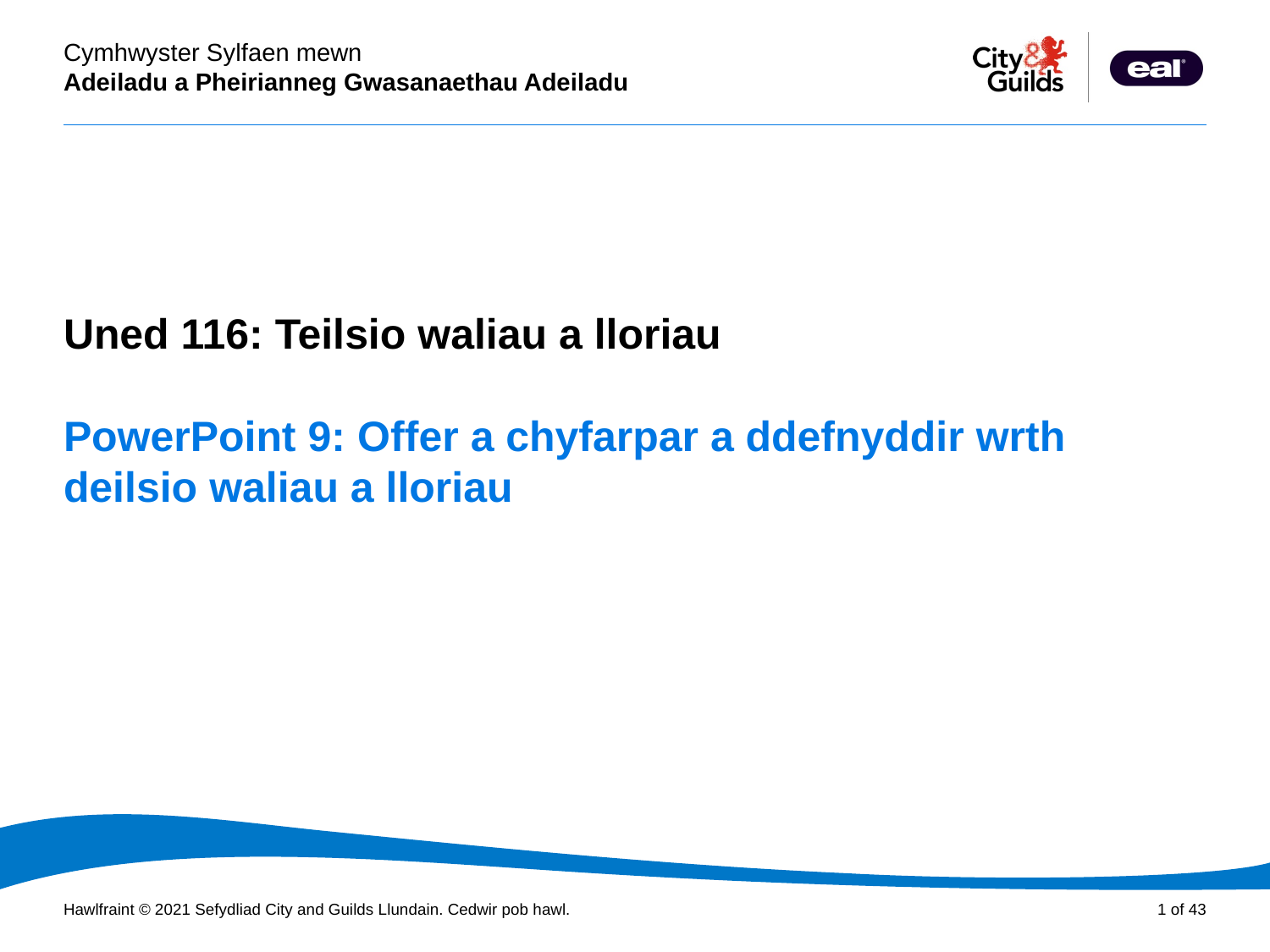

Cyflwyniad PowerPoint
Uned 116: Teilsio waliau a lloriau
# PowerPoint 9: Offer a chyfarpar a ddefnyddir wrth deilsio waliau a lloriau